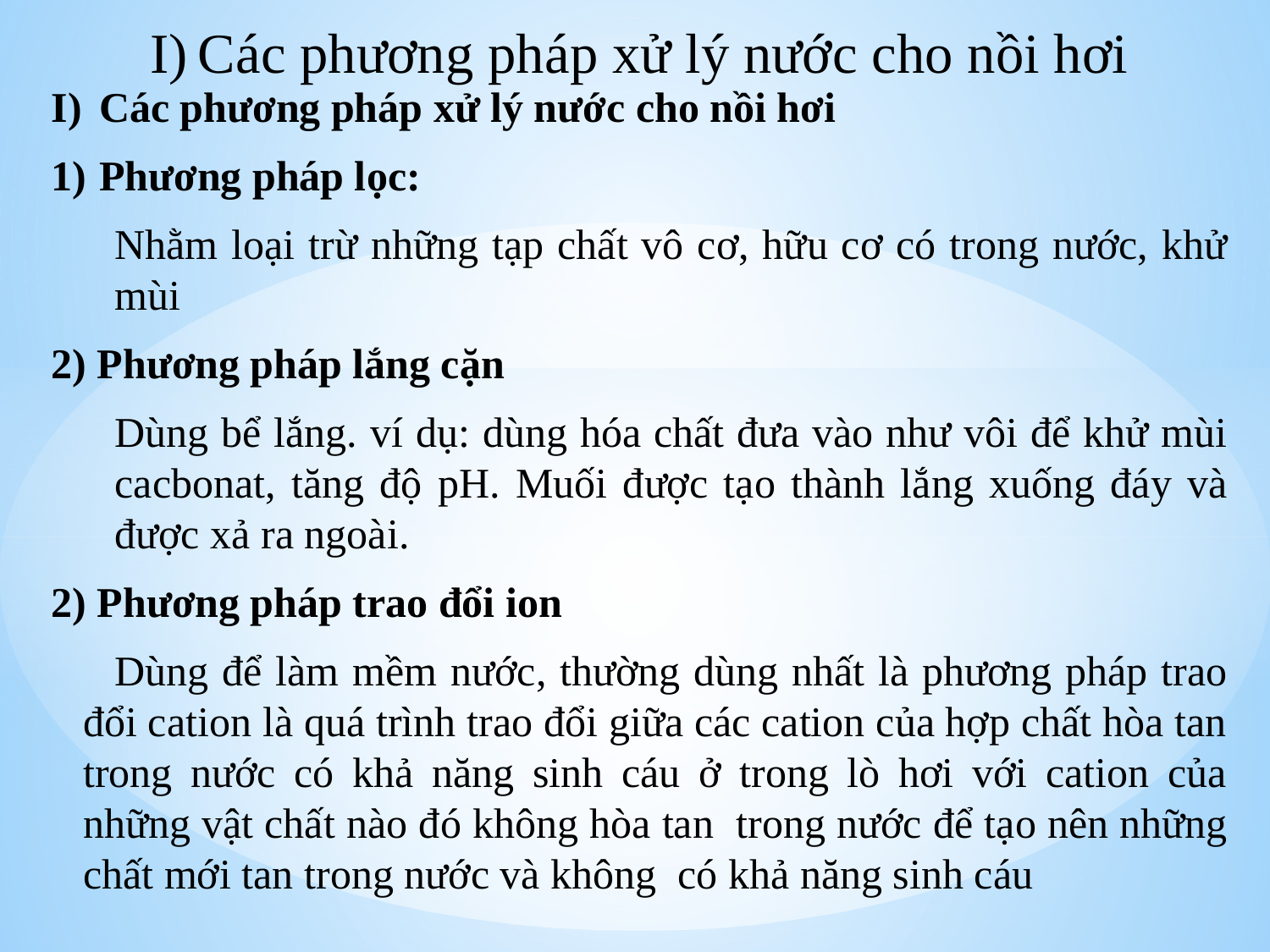

Các phương pháp xử lý nước cho nồi hơi
Các phương pháp xử lý nước cho nồi hơi
Phương pháp lọc:
Nhằm loại trừ những tạp chất vô cơ, hữu cơ có trong nước, khử mùi
2) Phương pháp lắng cặn
Dùng bể lắng. ví dụ: dùng hóa chất đưa vào như vôi để khử mùi cacbonat, tăng độ pH. Muối được tạo thành lắng xuống đáy và được xả ra ngoài.
2) Phương pháp trao đổi ion
Dùng để làm mềm nước, thường dùng nhất là phương pháp trao đổi cation là quá trình trao đổi giữa các cation của hợp chất hòa tan trong nước có khả năng sinh cáu ở trong lò hơi với cation của những vật chất nào đó không hòa tan  trong nước để tạo nên những chất mới tan trong nước và không  có khả năng sinh cáu